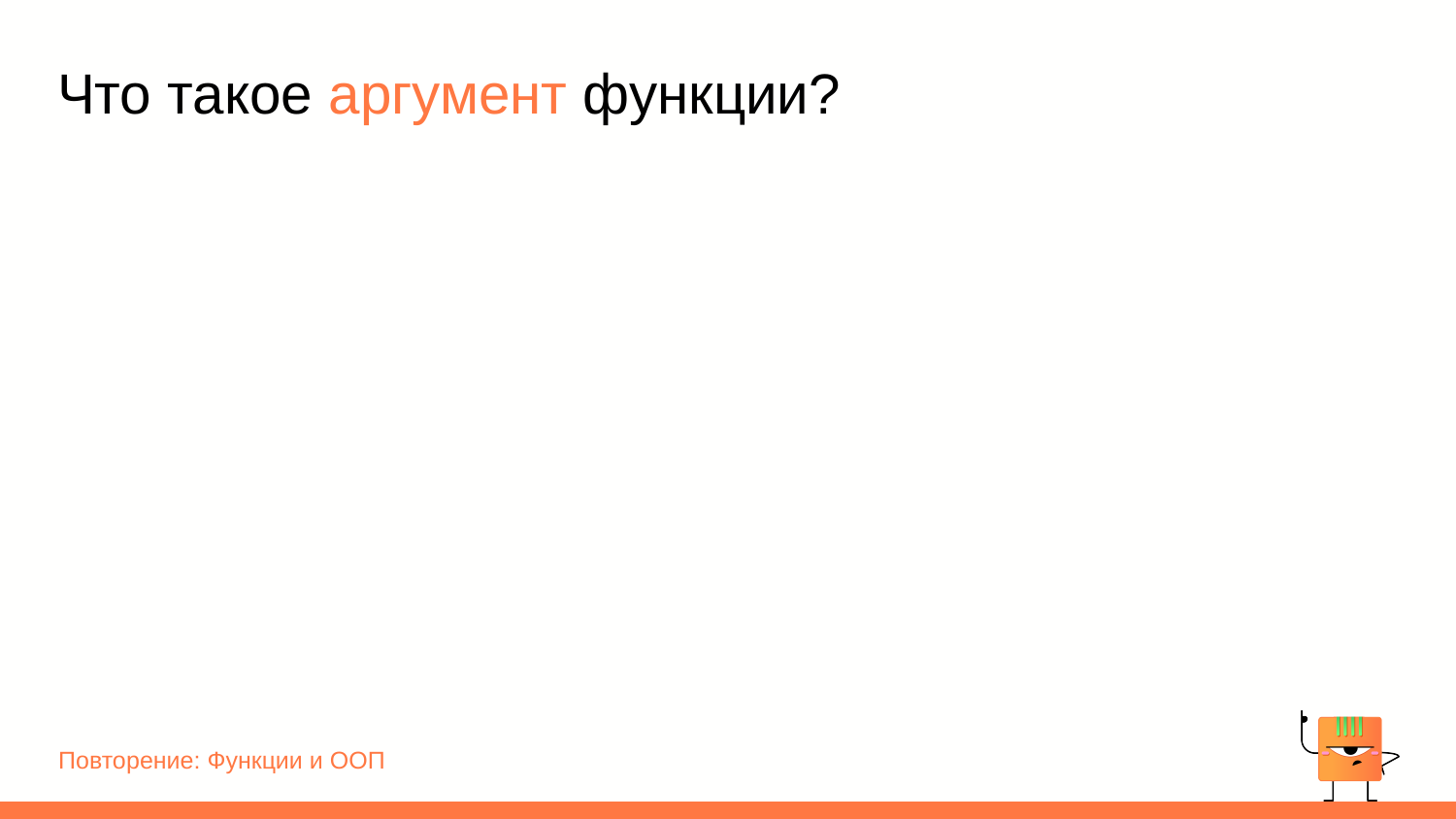

# Что такое аргумент функции?
Повторение: Функции и ООП